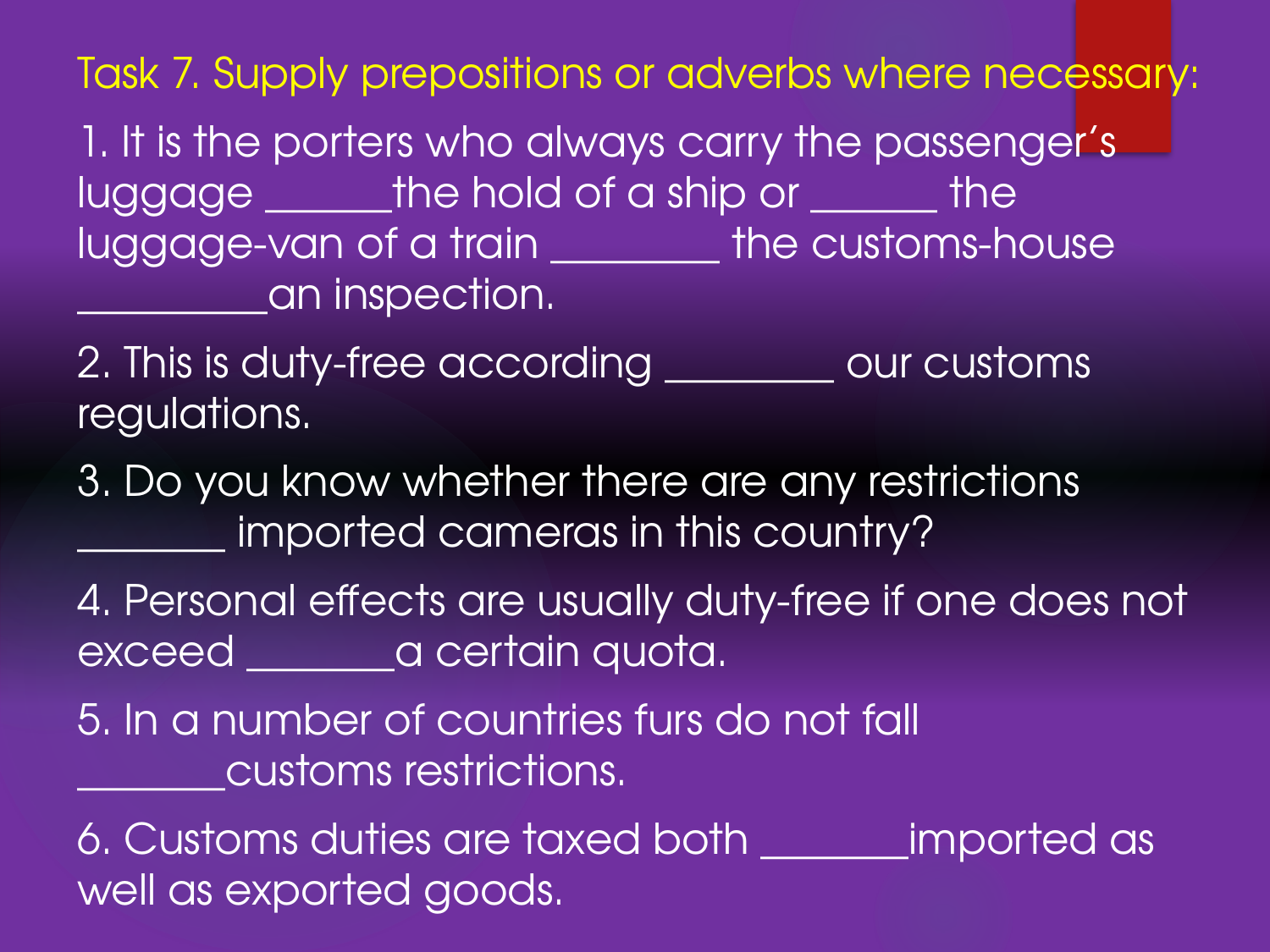

Task 7. Supply prepositions or adverbs where necessary:
1. It is the porters who always carry the passenger’s luggage ______the hold of a ship or ______ the luggage-van of a train ________ the customs-house _________an inspection.
2. This is duty-free according ________ our customs regulations.
3. Do you know whether there are any restrictions _______ imported cameras in this country?
4. Personal effects are usually duty-free if one does not exceed _______a certain quota.
5. In a number of countries furs do not fall _______customs restrictions.
6. Customs duties are taxed both _______imported as well as exported goods.